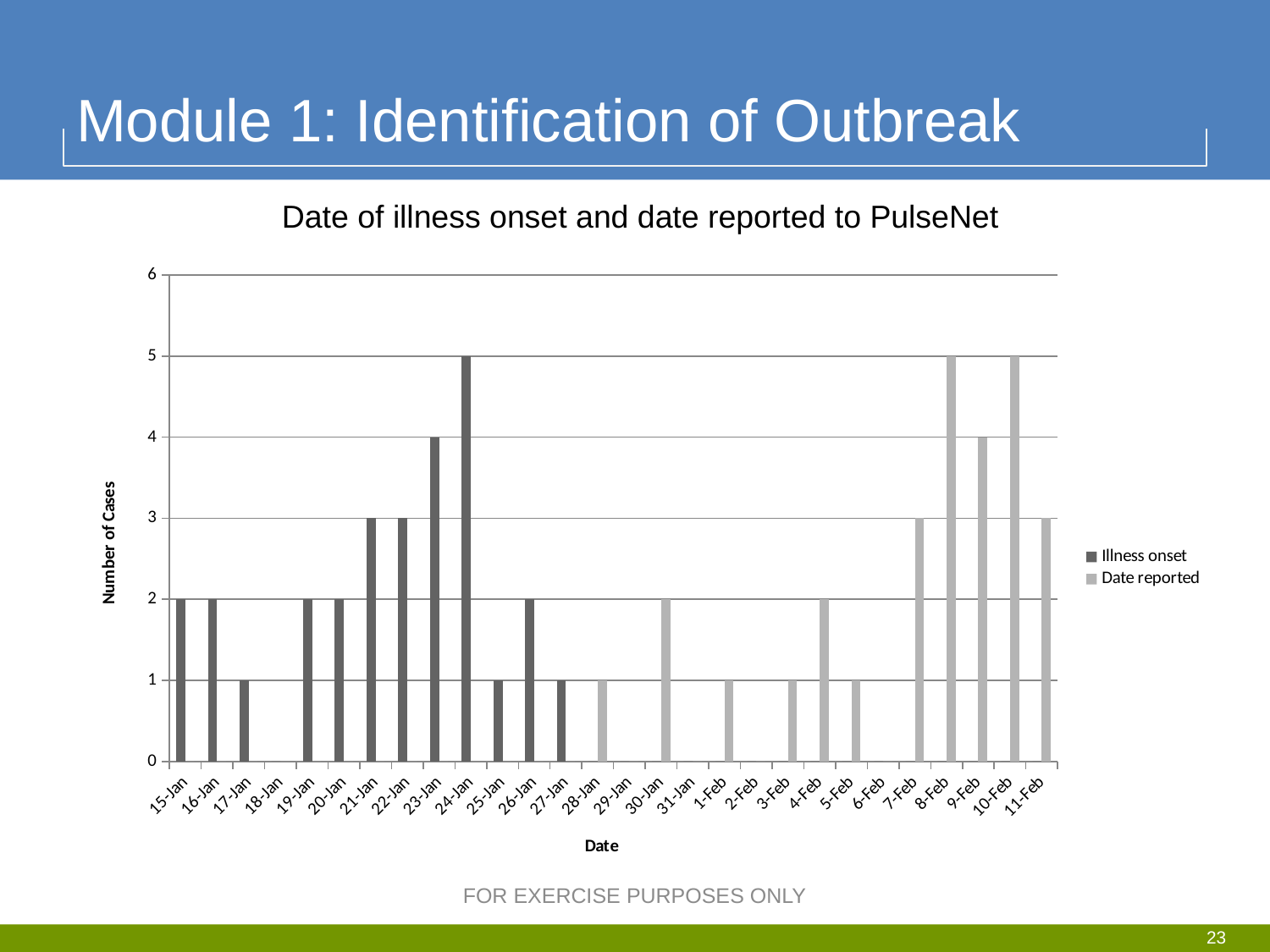

# Module 1: Identification of Outbreak
Date of illness onset and date reported to PulseNet

### Chart

| Category | Illness onset | Date reported |
|---|---|---|
| 40558 | 2.0 | 0.0 |
| 40559 | 2.0 | 0.0 |
| 40560 | 1.0 | 0.0 |
| 40561 | 0.0 | 0.0 |
| 40562 | 2.0 | 0.0 |
| 40563 | 2.0 | 0.0 |
| 40564 | 3.0 | 0.0 |
| 40565 | 3.0 | 0.0 |
| 40566 | 4.0 | 0.0 |
| 40567 | 5.0 | 0.0 |
| 40568 | 1.0 | 0.0 |
| 40569 | 2.0 | 0.0 |
| 40570 | 1.0 | 0.0 |
| 40571 | 0.0 | 1.0 |
| 40572 | 0.0 | 0.0 |
| 40573 | 0.0 | 2.0 |
| 40574 | 0.0 | 0.0 |
| 40575 | 0.0 | 1.0 |
| 40576 | 0.0 | 0.0 |
| 40577 | 0.0 | 1.0 |
| 40578 | 0.0 | 2.0 |
| 40579 | 0.0 | 1.0 |
| 40580 | 0.0 | 0.0 |
| 40581 | 0.0 | 3.0 |
| 40582 | 0.0 | 5.0 |
| 40583 | 0.0 | 4.0 |
| 40584 | 0.0 | 5.0 |
| 40585 | 0.0 | 3.0 |
FOR EXERCISE PURPOSES ONLY